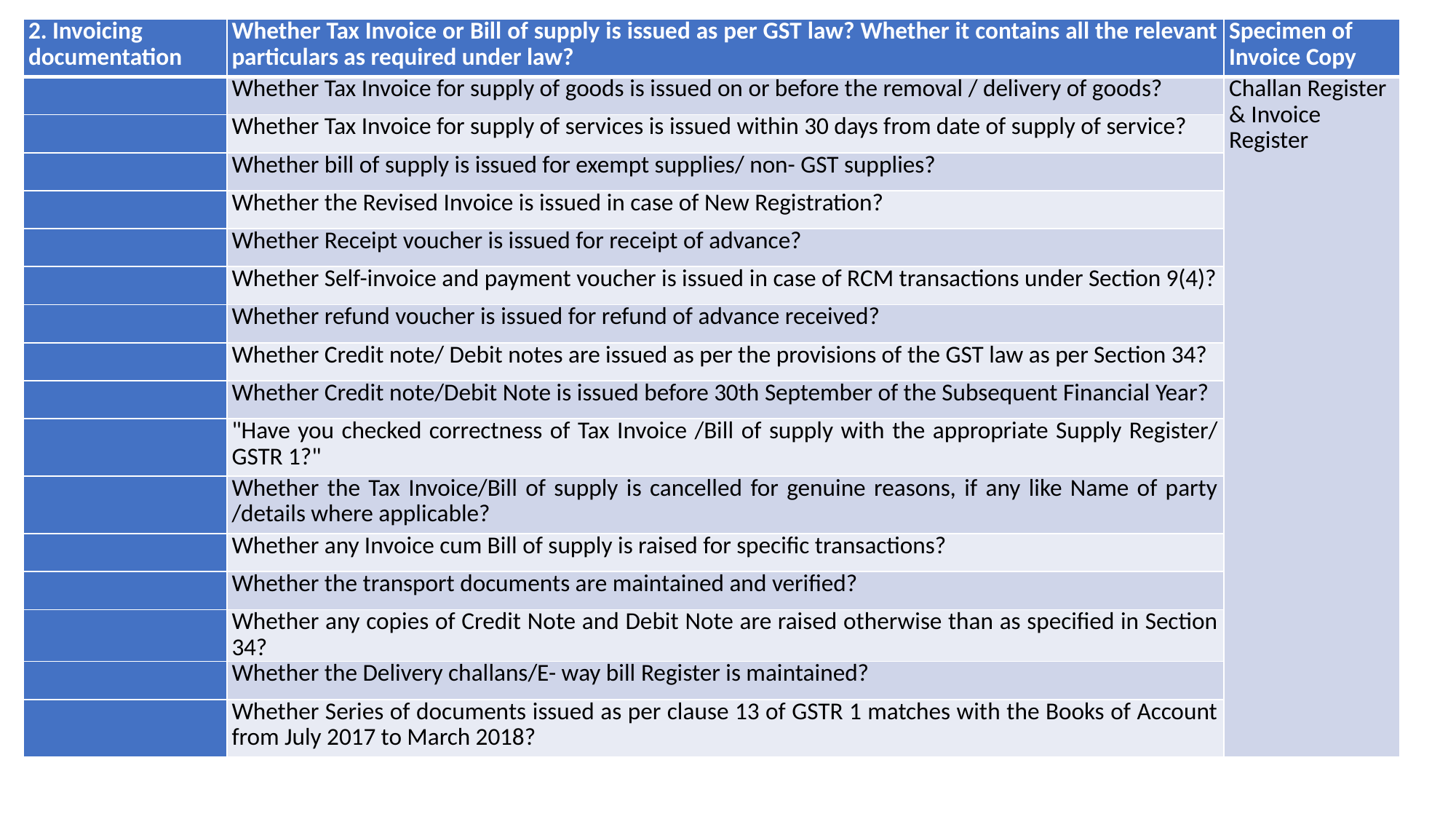

| 2. Invoicing documentation | Whether Tax Invoice or Bill of supply is issued as per GST law? Whether it contains all the relevant particulars as required under law? | Specimen of Invoice Copy |
| --- | --- | --- |
|  | Whether Tax Invoice for supply of goods is issued on or before the removal / delivery of goods? | Challan Register & Invoice Register |
|  | Whether Tax Invoice for supply of services is issued within 30 days from date of supply of service? |  |
|  | Whether bill of supply is issued for exempt supplies/ non- GST supplies? |  |
|  | Whether the Revised Invoice is issued in case of New Registration? |  |
|  | Whether Receipt voucher is issued for receipt of advance? |  |
|  | Whether Self-invoice and payment voucher is issued in case of RCM transactions under Section 9(4)? |  |
|  | Whether refund voucher is issued for refund of advance received? |  |
|  | Whether Credit note/ Debit notes are issued as per the provisions of the GST law as per Section 34? |  |
|  | Whether Credit note/Debit Note is issued before 30th September of the Subsequent Financial Year? |  |
|  | "Have you checked correctness of Tax Invoice /Bill of supply with the appropriate Supply Register/ GSTR 1?" |  |
|  | Whether the Tax Invoice/Bill of supply is cancelled for genuine reasons, if any like Name of party /details where applicable? |  |
|  | Whether any Invoice cum Bill of supply is raised for specific transactions? |  |
|  | Whether the transport documents are maintained and verified? |  |
|  | Whether any copies of Credit Note and Debit Note are raised otherwise than as specified in Section 34? |  |
|  | Whether the Delivery challans/E- way bill Register is maintained? |  |
|  | Whether Series of documents issued as per clause 13 of GSTR 1 matches with the Books of Account from July 2017 to March 2018? |  |